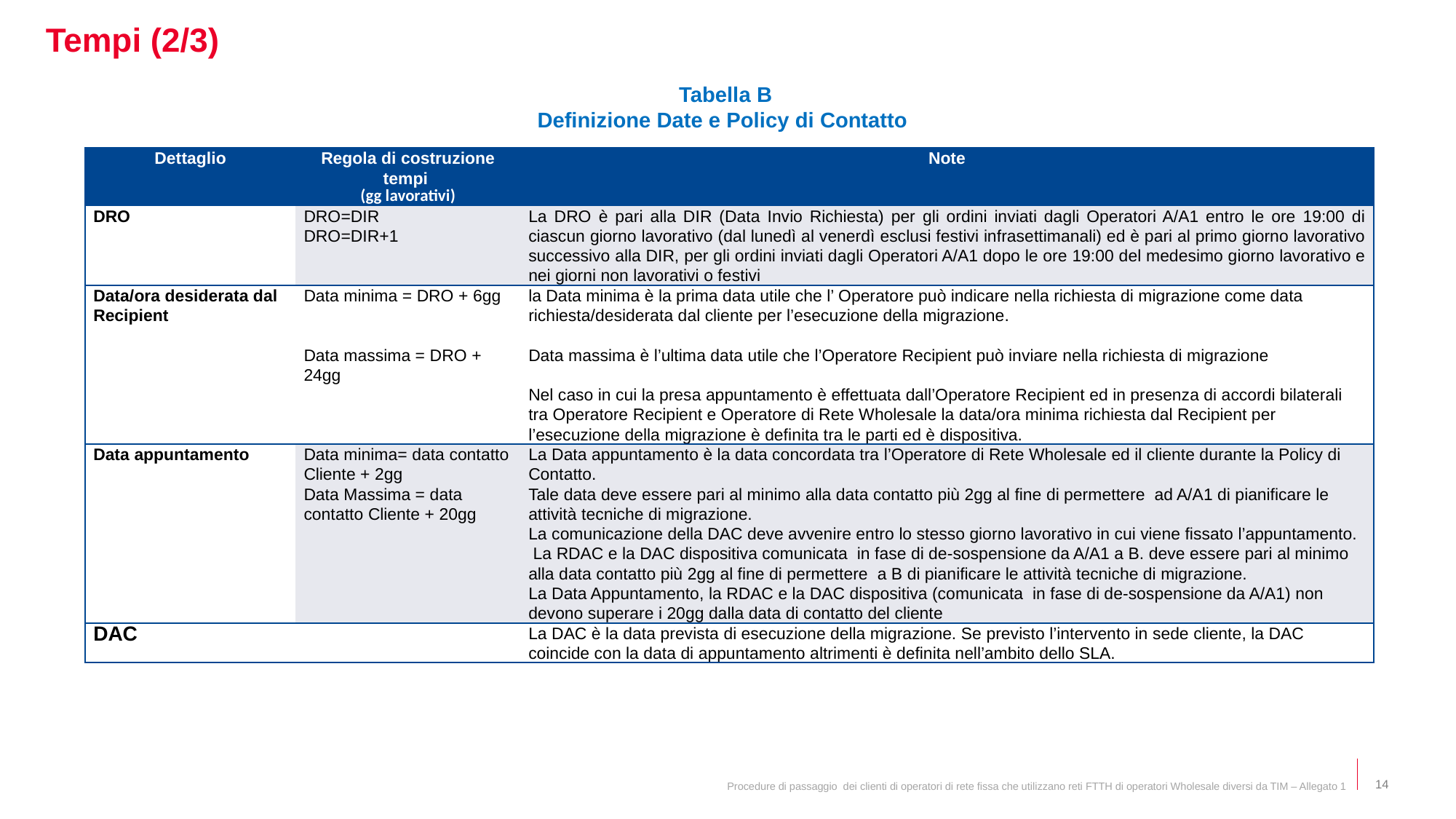

Tempi (2/3)
Tabella B
Definizione Date e Policy di Contatto
| Dettaglio | Regola di costruzione tempi (gg lavorativi) | Note |
| --- | --- | --- |
| DRO | DRO=DIR DRO=DIR+1 | La DRO è pari alla DIR (Data Invio Richiesta) per gli ordini inviati dagli Operatori A/A1 entro le ore 19:00 di ciascun giorno lavorativo (dal lunedì al venerdì esclusi festivi infrasettimanali) ed è pari al primo giorno lavorativo successivo alla DIR, per gli ordini inviati dagli Operatori A/A1 dopo le ore 19:00 del medesimo giorno lavorativo e nei giorni non lavorativi o festivi |
| Data/ora desiderata dal Recipient | Data minima = DRO + 6gg Data massima = DRO + 24gg | la Data minima è la prima data utile che l’ Operatore può indicare nella richiesta di migrazione come data richiesta/desiderata dal cliente per l’esecuzione della migrazione. Data massima è l’ultima data utile che l’Operatore Recipient può inviare nella richiesta di migrazione Nel caso in cui la presa appuntamento è effettuata dall’Operatore Recipient ed in presenza di accordi bilaterali tra Operatore Recipient e Operatore di Rete Wholesale la data/ora minima richiesta dal Recipient per l’esecuzione della migrazione è definita tra le parti ed è dispositiva. |
| Data appuntamento | Data minima= data contatto Cliente + 2gg Data Massima = data contatto Cliente + 20gg | La Data appuntamento è la data concordata tra l’Operatore di Rete Wholesale ed il cliente durante la Policy di Contatto. Tale data deve essere pari al minimo alla data contatto più 2gg al fine di permettere ad A/A1 di pianificare le attività tecniche di migrazione. La comunicazione della DAC deve avvenire entro lo stesso giorno lavorativo in cui viene fissato l’appuntamento. La RDAC e la DAC dispositiva comunicata in fase di de-sospensione da A/A1 a B. deve essere pari al minimo alla data contatto più 2gg al fine di permettere a B di pianificare le attività tecniche di migrazione. La Data Appuntamento, la RDAC e la DAC dispositiva (comunicata in fase di de-sospensione da A/A1) non devono superare i 20gg dalla data di contatto del cliente |
| DAC |  | La DAC è la data prevista di esecuzione della migrazione. Se previsto l’intervento in sede cliente, la DAC coincide con la data di appuntamento altrimenti è definita nell’ambito dello SLA. |